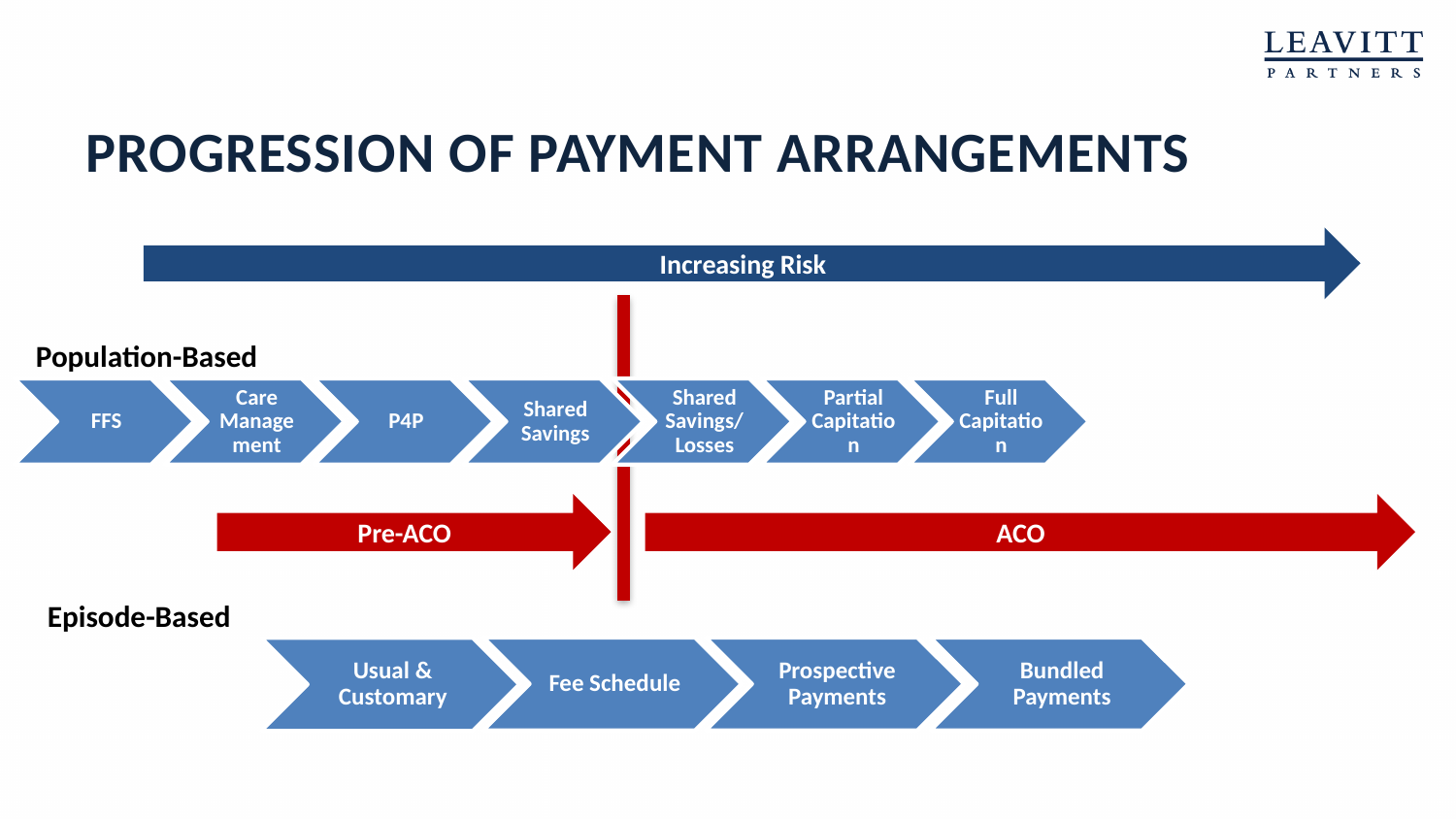

# Progression of Payment Arrangements
Increasing Risk
Care Management
P4P
Shared Savings
Shared Savings/Losses
Partial Capitation
Full Capitation
FFS
Pre-ACO
ACO
Episode-Based

Fee Schedule

Prospective Payments

Bundled Payments

Usual & Customary
Population-Based